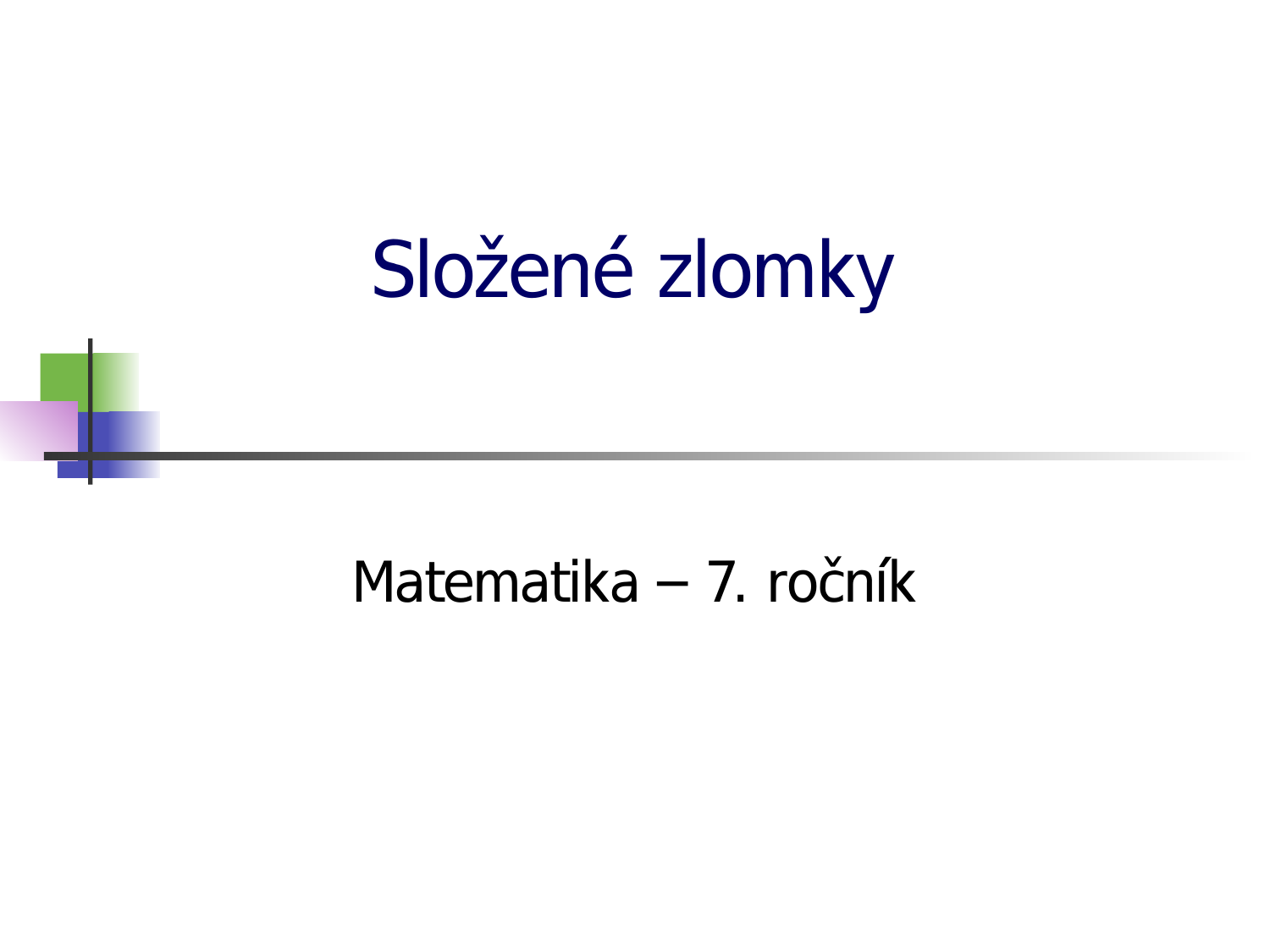

# Složené zlomky
Matematika – 7. ročník